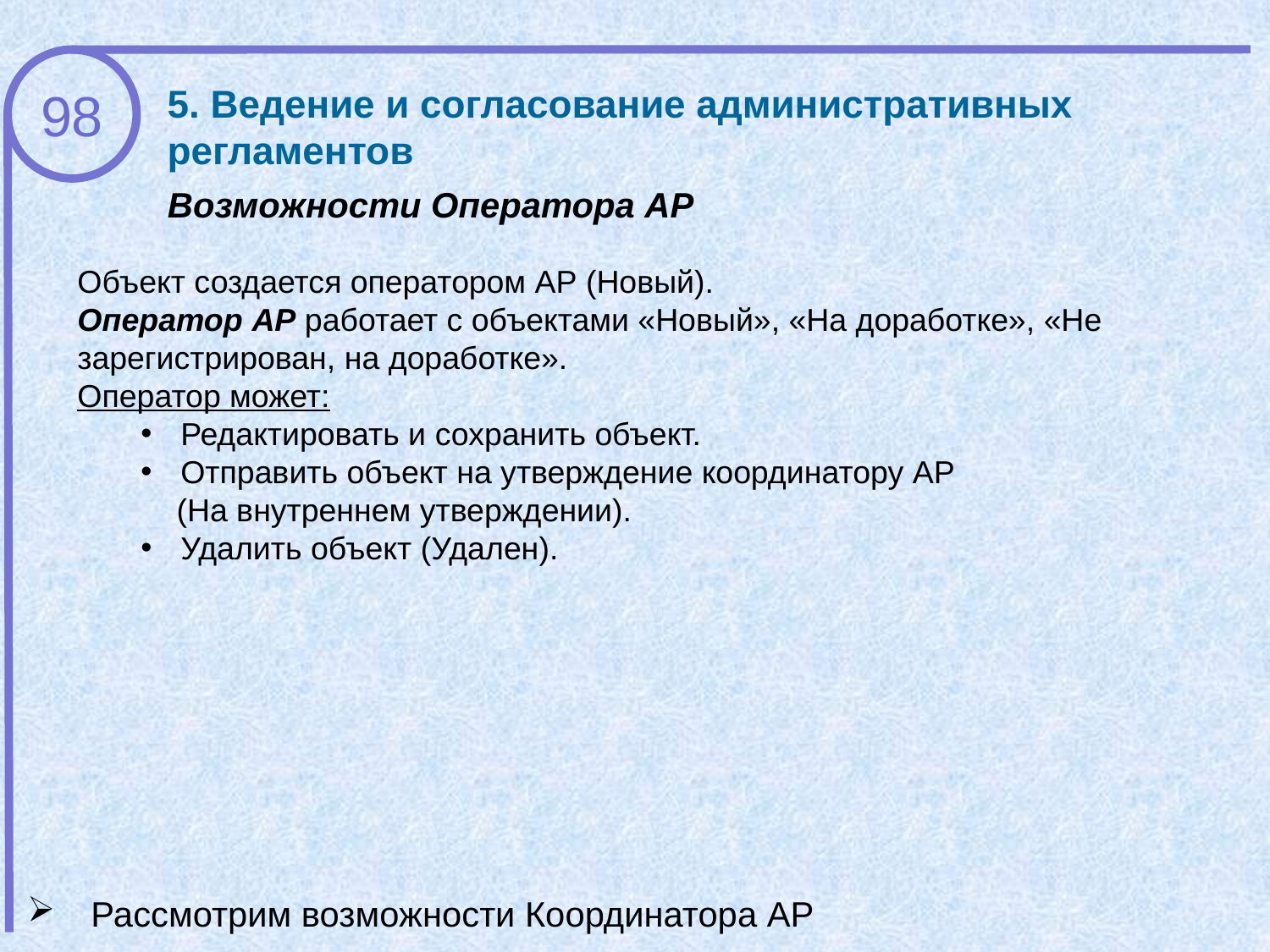

5. Ведение и согласование административных регламентов
98
Возможности Оператора АР
Объект создается оператором АР (Новый).
Оператор АР работает с объектами «Новый», «На доработке», «Не зарегистрирован, на доработке».
Оператор может:
Редактировать и сохранить объект.
Отправить объект на утверждение координатору АР
    (На внутреннем утверждении).
Удалить объект (Удален).
Рассмотрим возможности Координатора АР